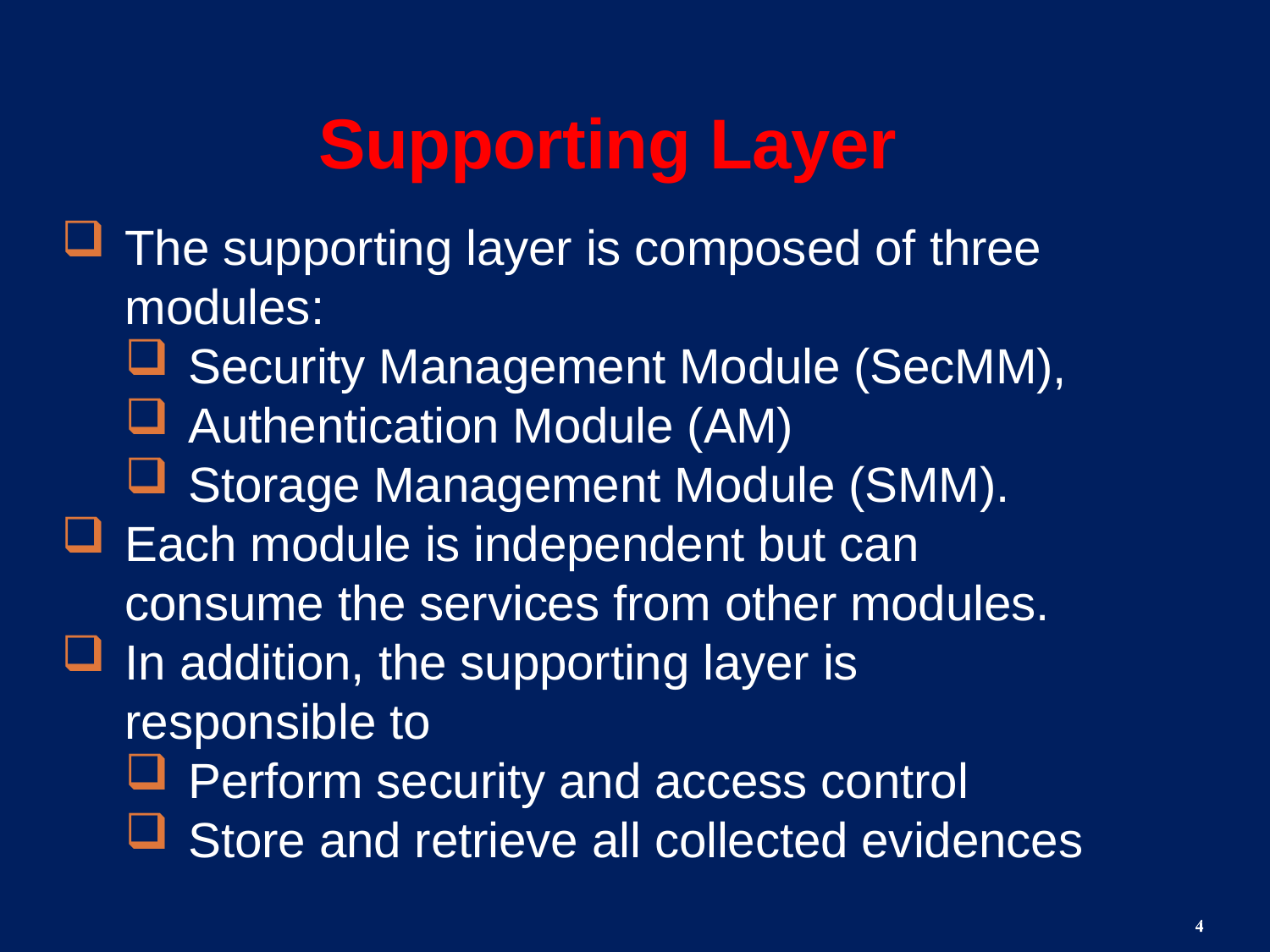

Supporting Layer
The supporting layer is composed of three modules:
Security Management Module (SecMM),
Authentication Module (AM)
Storage Management Module (SMM).
Each module is independent but can consume the services from other modules.
In addition, the supporting layer is responsible to
Perform security and access control
Store and retrieve all collected evidences